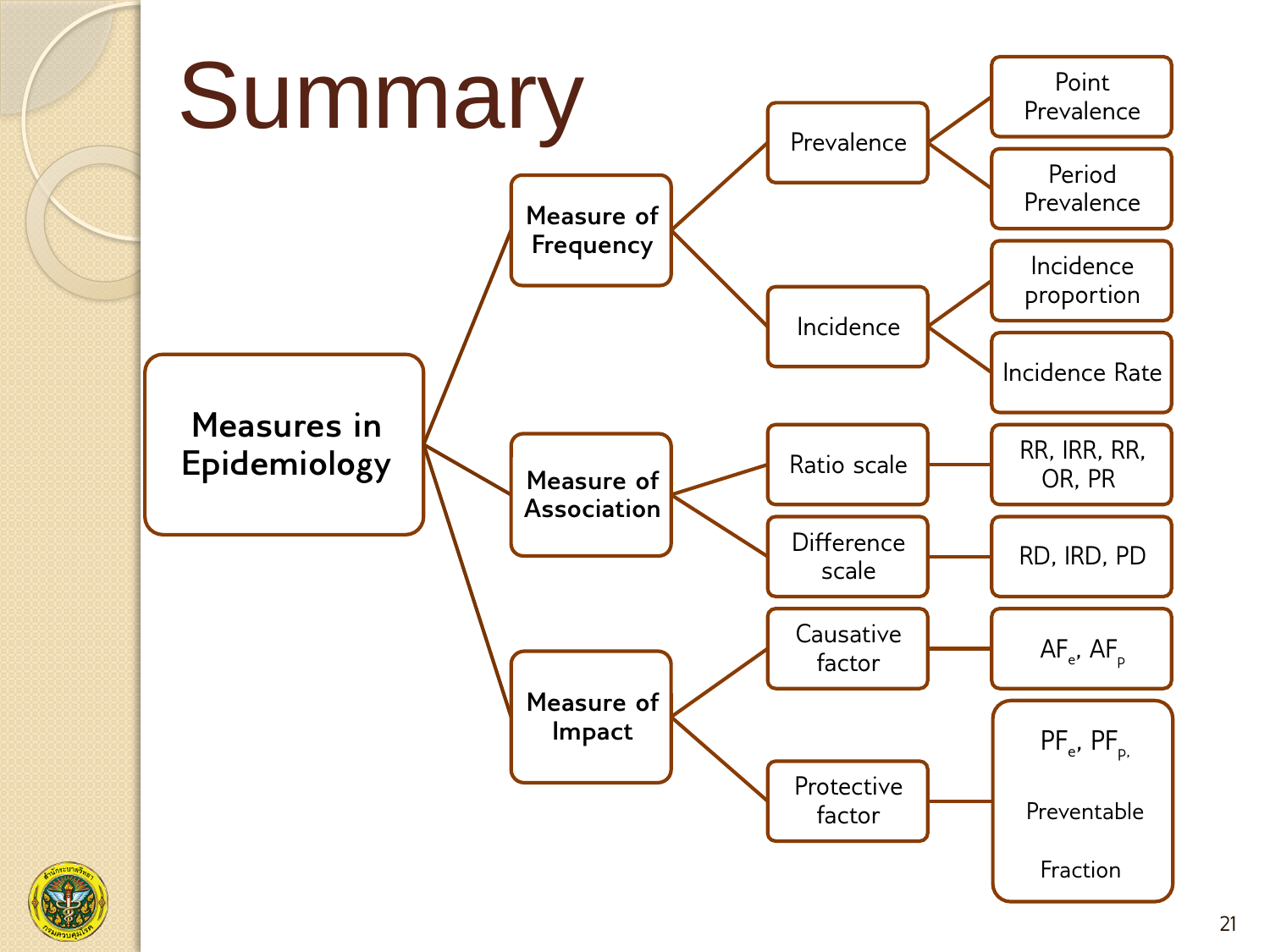

Summary
Measures in Epidemiology

Measure of Frequency

Prevalence

Point Prevalence

Period Prevalence

Incidence

Incidence proportion

Incidence Rate

Measure of Association

Ratio scale

RR, IRR, RR, OR, PR

Difference scale

RD, IRD, PD

Measure of Impact

Causative factor

AFe, AFp

Protective factor

PFe, PFp,
Preventable Fraction
21